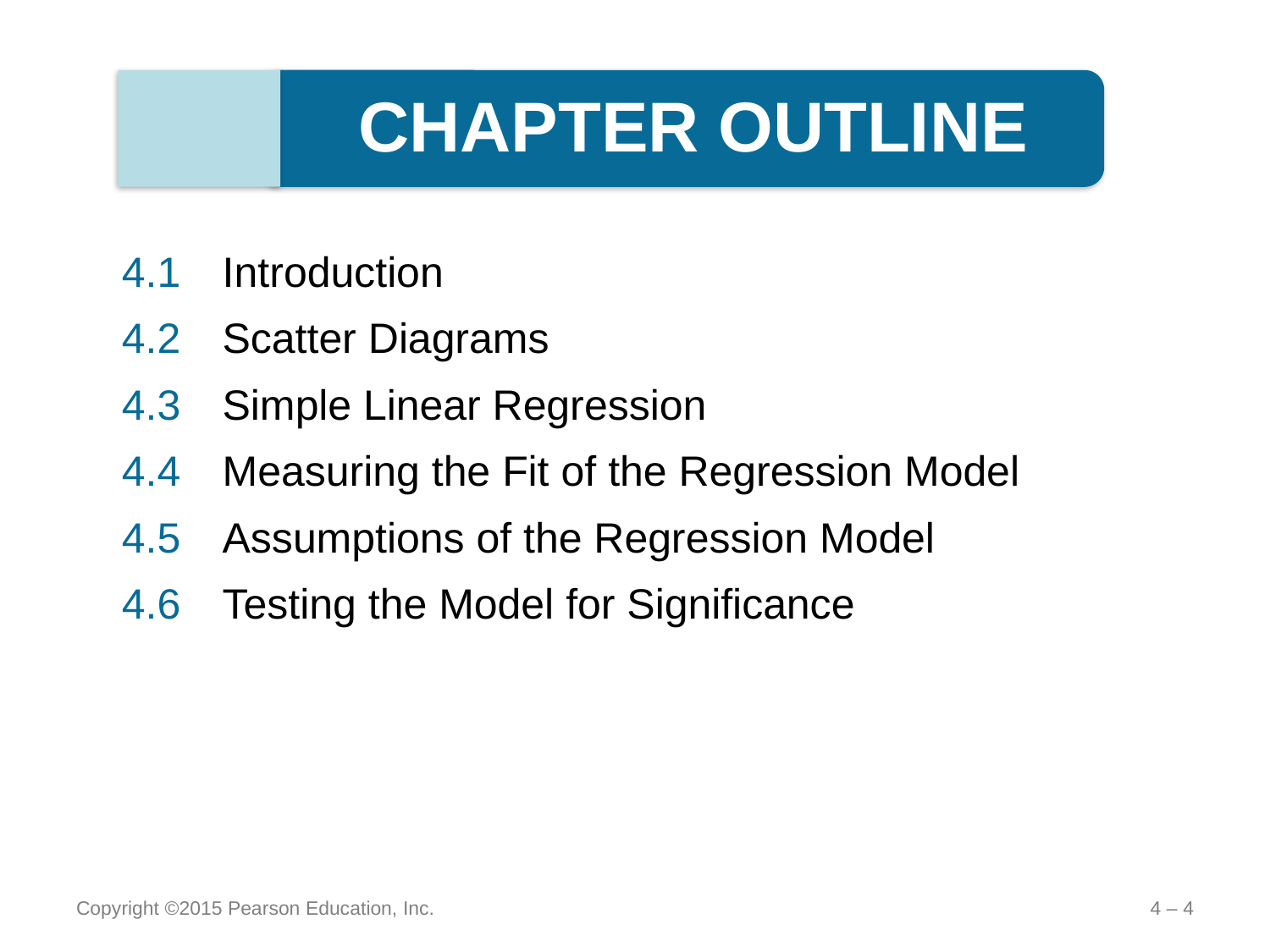

CHAPTER OUTLINE
4.1	Introduction
4.2	Scatter Diagrams
4.3	Simple Linear Regression
4.4	Measuring the Fit of the Regression Model
4.5	Assumptions of the Regression Model
4.6	Testing the Model for Significance
Copyright ©2015 Pearson Education, Inc.
4 – 4